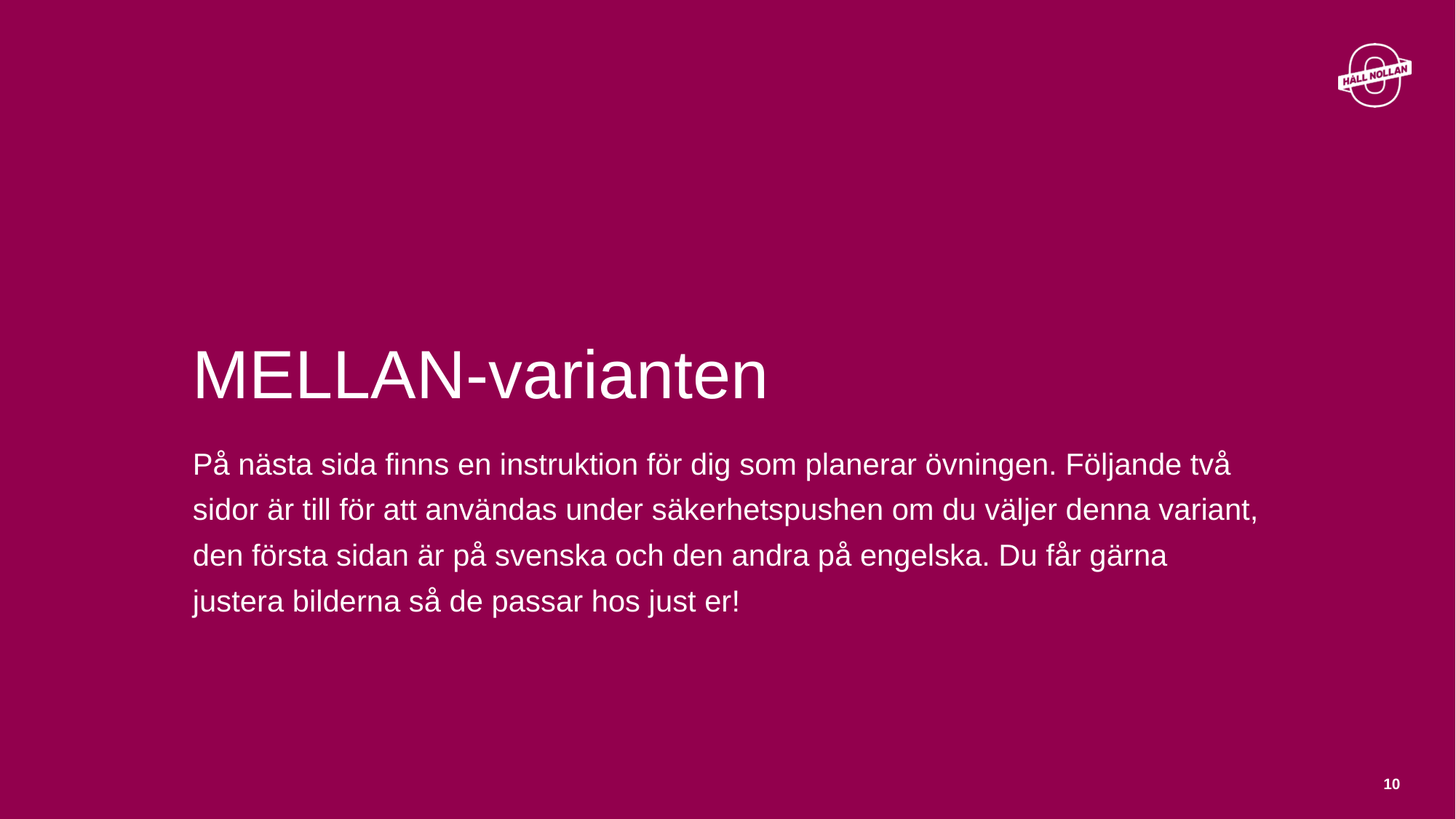

# MELLAN-varianten
På nästa sida finns en instruktion för dig som planerar övningen. Följande två sidor är till för att användas under säkerhetspushen om du väljer denna variant, den första sidan är på svenska och den andra på engelska. Du får gärna justera bilderna så de passar hos just er!
10